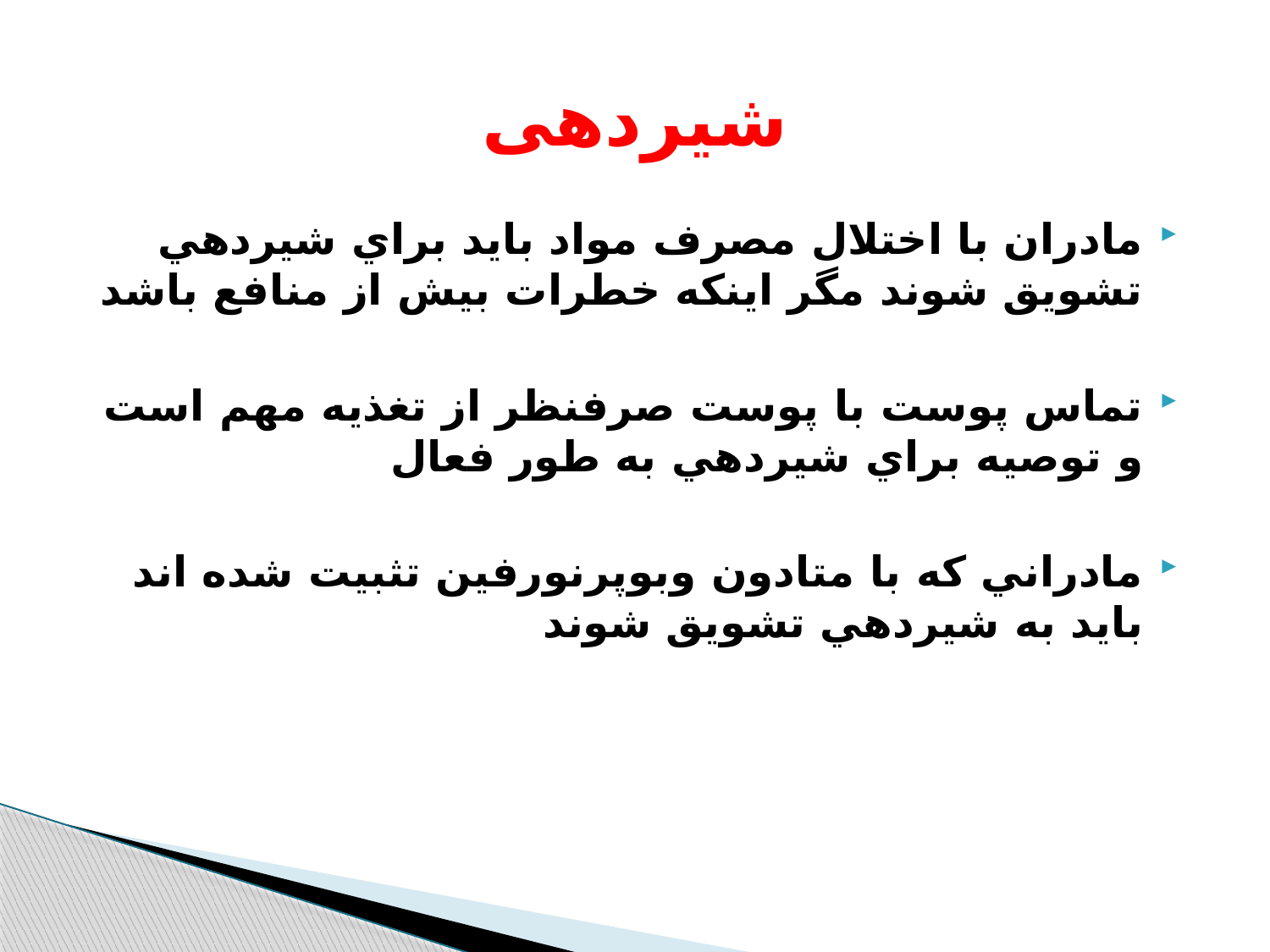

# شیردهی
مادران با اختلال مصرف مواد بايد براي شيردهي تشويق شوند مگر اينكه خطرات بيش از منافع باشد

تماس پوست با پوست صرفنظر از تغذيه مهم است و توصيه براي شيردهي به طور فعال

مادراني كه با متادون وبوپرنورفين تثبيت شده اند بايد به شيردهي تشويق شوند